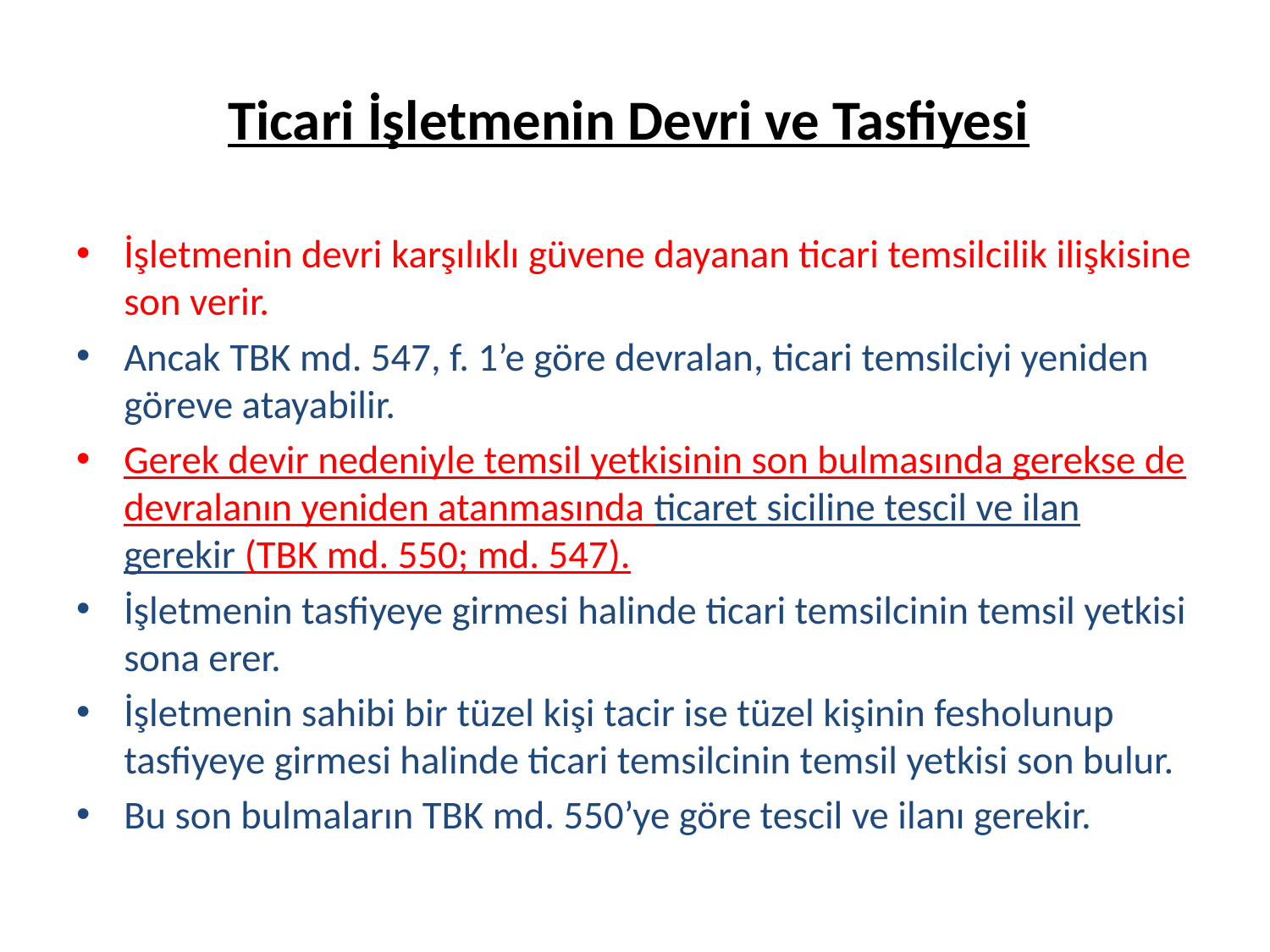

# Ticari İşletmenin Devri ve Tasfiyesi
İşletmenin devri karşılıklı güvene dayanan ticari temsilcilik ilişkisine son verir.
Ancak TBK md. 547, f. 1’e göre devralan, ticari temsilciyi yeniden göreve atayabilir.
Gerek devir nedeniyle temsil yetkisinin son bulmasında gerekse de devralanın yeniden atanmasında ticaret siciline tescil ve ilan gerekir (TBK md. 550; md. 547).
İşletmenin tasfiyeye girmesi halinde ticari temsilcinin temsil yetkisi sona erer.
İşletmenin sahibi bir tüzel kişi tacir ise tüzel kişinin fesholunup tasfiyeye girmesi halinde ticari temsilcinin temsil yetkisi son bulur.
Bu son bulmaların TBK md. 550’ye göre tescil ve ilanı gerekir.